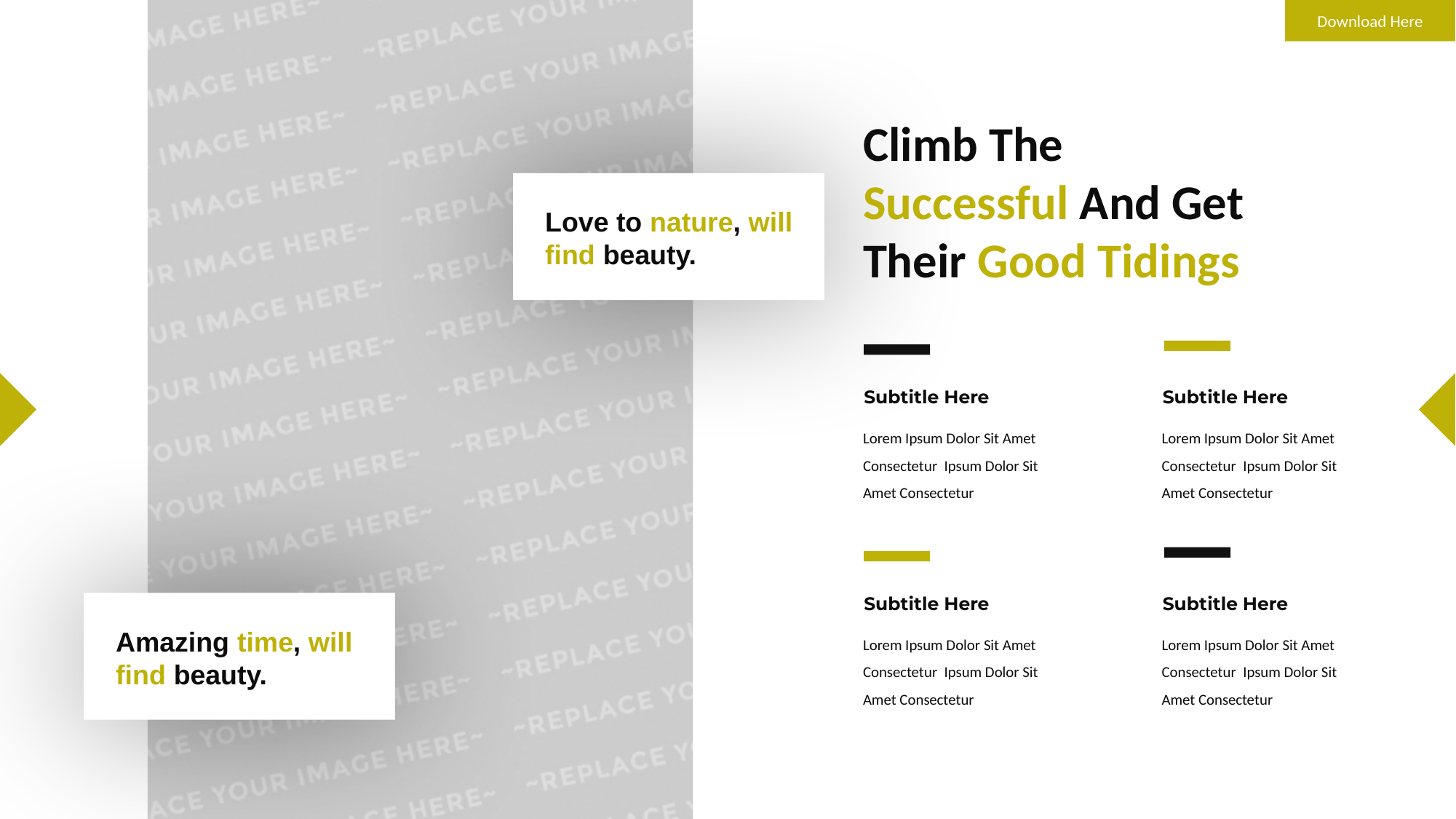

Download Here
Climb The Successful And Get Their Good Tidings

Love to nature, will find beauty.

Subtitle Here
Subtitle Here

Lorem Ipsum Dolor Sit Amet Consectetur  Ipsum Dolor Sit Amet Consectetur
Lorem Ipsum Dolor Sit Amet Consectetur  Ipsum Dolor Sit Amet Consectetur

Subtitle Here
Subtitle Here

Amazing time, will find beauty.
Lorem Ipsum Dolor Sit Amet Consectetur  Ipsum Dolor Sit Amet Consectetur
Lorem Ipsum Dolor Sit Amet Consectetur  Ipsum Dolor Sit Amet Consectetur